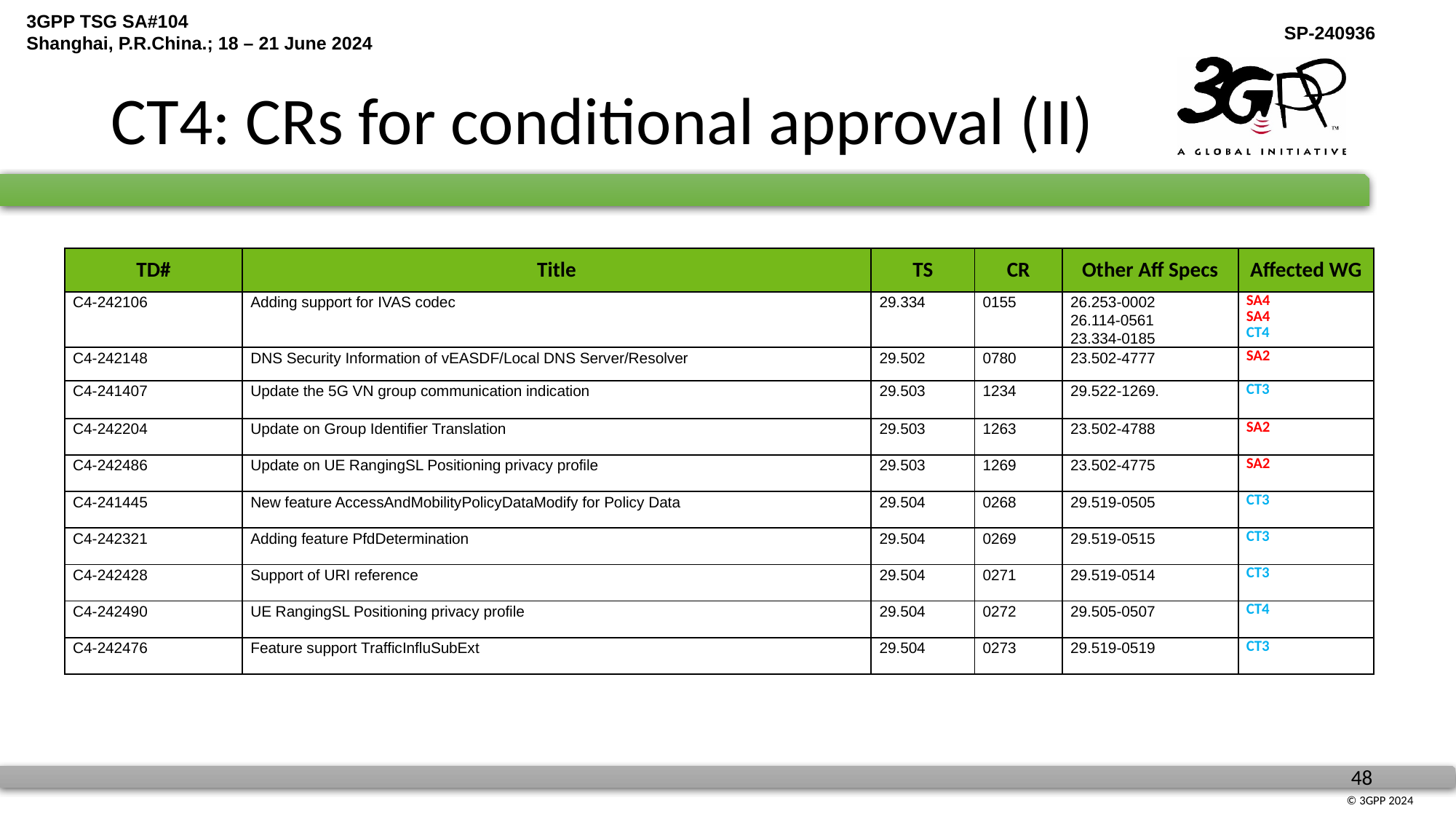

# CT4: CRs for conditional approval (II)
| TD# | Title | TS | CR | Other Aff Specs | Affected WG |
| --- | --- | --- | --- | --- | --- |
| C4-242106 | Adding support for IVAS codec | 29.334 | 0155 | 26.253-0002 26.114-0561 23.334-0185 | SA4 SA4 CT4 |
| C4-242148 | DNS Security Information of vEASDF/Local DNS Server/Resolver | 29.502 | 0780 | 23.502-4777 | SA2 |
| C4-241407 | Update the 5G VN group communication indication | 29.503 | 1234 | 29.522-1269. | CT3 |
| C4-242204 | Update on Group Identifier Translation | 29.503 | 1263 | 23.502-4788 | SA2 |
| C4-242486 | Update on UE RangingSL Positioning privacy profile | 29.503 | 1269 | 23.502-4775 | SA2 |
| C4-241445 | New feature AccessAndMobilityPolicyDataModify for Policy Data | 29.504 | 0268 | 29.519-0505 | CT3 |
| C4-242321 | Adding feature PfdDetermination | 29.504 | 0269 | 29.519-0515 | CT3 |
| C4-242428 | Support of URI reference | 29.504 | 0271 | 29.519-0514 | CT3 |
| C4-242490 | UE RangingSL Positioning privacy profile | 29.504 | 0272 | 29.505-0507 | CT4 |
| C4-242476 | Feature support TrafficInfluSubExt | 29.504 | 0273 | 29.519-0519 | CT3 |